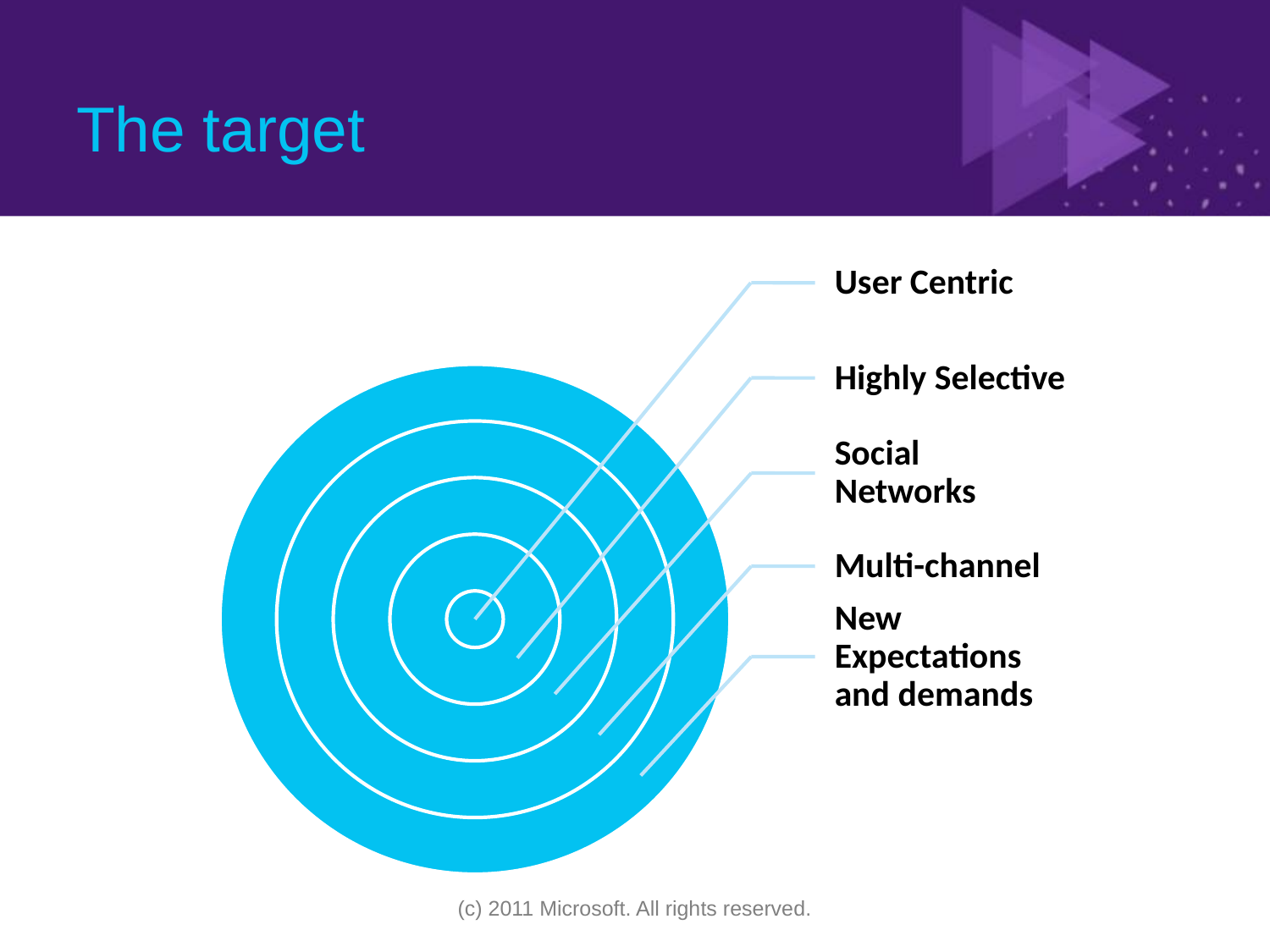

# The target
User Centric
Highly Selective
Social Networks
Multi-channel
New Expectations and demands
(c) 2011 Microsoft. All rights reserved.